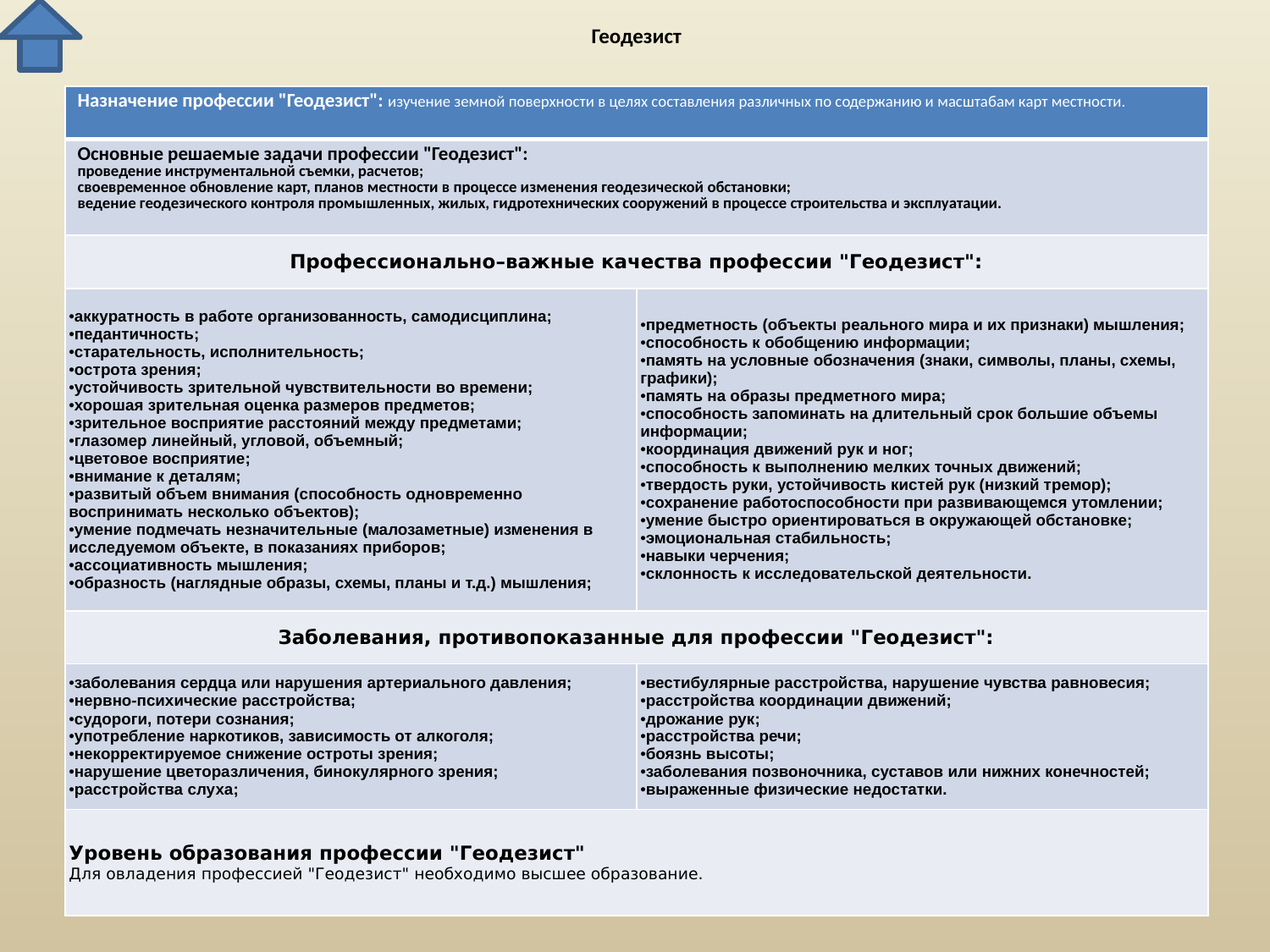

# Геодезист
| Назначение профессии "Геодезист": изучение земной поверхности в целях составления различных по содержанию и масштабам карт местности. |  |
| --- | --- |
| Основные решаемые задачи профессии "Геодезист": проведение инструментальной съемки, расчетов; своевременное обновление карт, планов местности в процессе изменения геодезической обстановки; ведение геодезического контроля промышленных, жилых, гидротехнических сооружений в процессе строительства и эксплуатации. |  |
| Профессионально–важные качества профессии "Геодезист": |  |
| аккуратность в работе организованность, самодисциплина; педантичность; старательность, исполнительность; острота зрения; устойчивость зрительной чувствительности во времени; хорошая зрительная оценка размеров предметов; зрительное восприятие расстояний между предметами; глазомер линейный, угловой, объемный; цветовое восприятие; внимание к деталям; развитый объем внимания (способность одновременно воспринимать несколько объектов); умение подмечать незначительные (малозаметные) изменения в исследуемом объекте, в показаниях приборов; ассоциативность мышления; образность (наглядные образы, схемы, планы и т.д.) мышления; | предметность (объекты реального мира и их признаки) мышления; способность к обобщению информации; память на условные обозначения (знаки, символы, планы, схемы, графики); память на образы предметного мира; способность запоминать на длительный срок большие объемы информации; координация движений рук и ног; способность к выполнению мелких точных движений; твердость руки, устойчивость кистей рук (низкий тремор); сохранение работоспособности при развивающемся утомлении; умение быстро ориентироваться в окружающей обстановке; эмоциональная стабильность; навыки черчения; склонность к исследовательской деятельности. |
| Заболевания, противопоказанные для профессии "Геодезист": |  |
| заболевания сердца или нарушения артериального давления; нервно-психические расстройства; судороги, потери сознания; употребление наркотиков, зависимость от алкоголя; некорректируемое снижение остроты зрения; нарушение цветоразличения, бинокулярного зрения; расстройства слуха; | вестибулярные расстройства, нарушение чувства равновесия; расстройства координации движений; дрожание рук; расстройства речи; боязнь высоты; заболевания позвоночника, суставов или нижних конечностей; выраженные физические недостатки. |
| Уровень образования профессии "Геодезист" Для овладения профессией "Геодезист" необходимо высшее образование. |  |